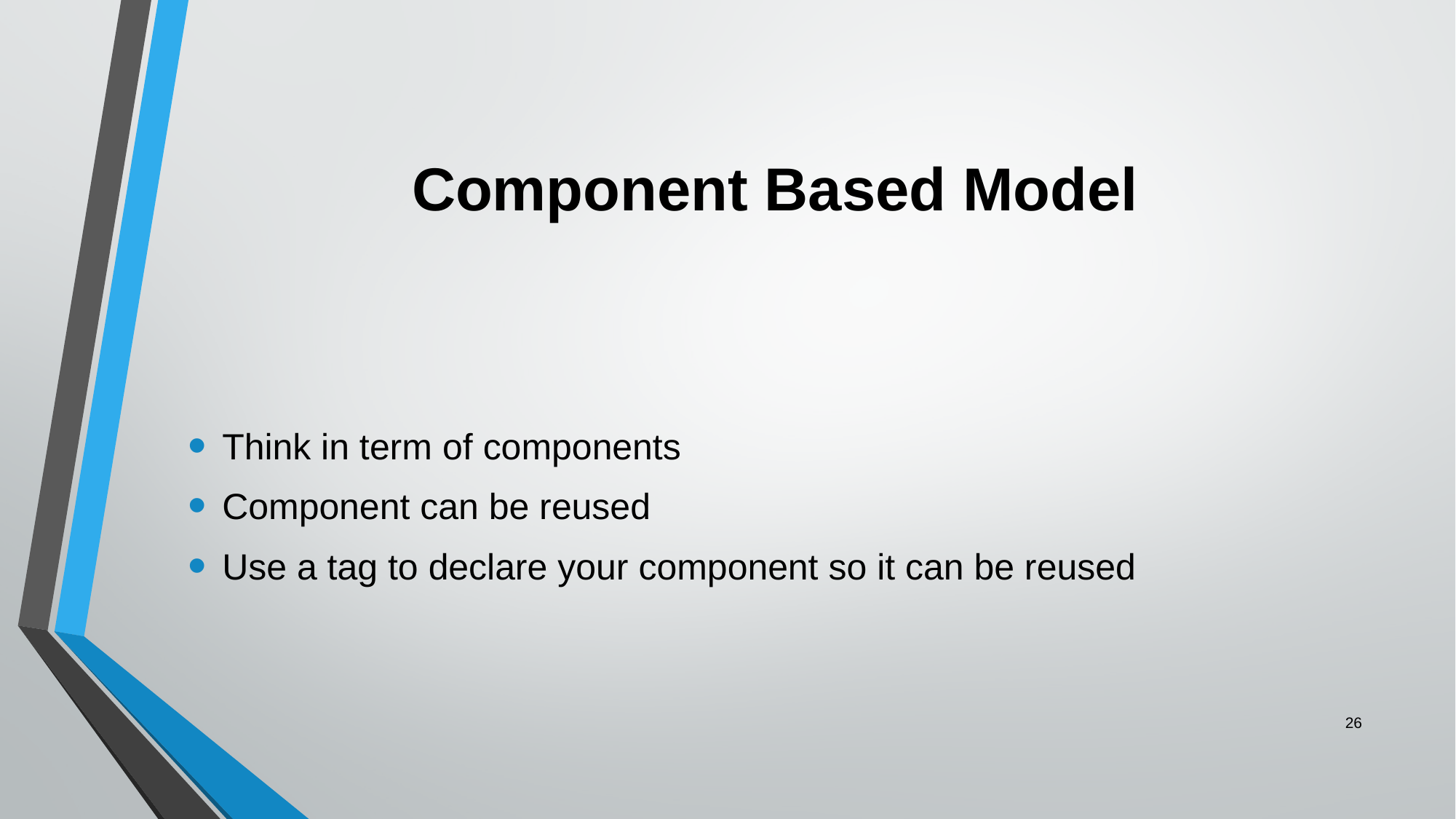

# Component Based Model
Think in term of components
Component can be reused
Use a tag to declare your component so it can be reused
26